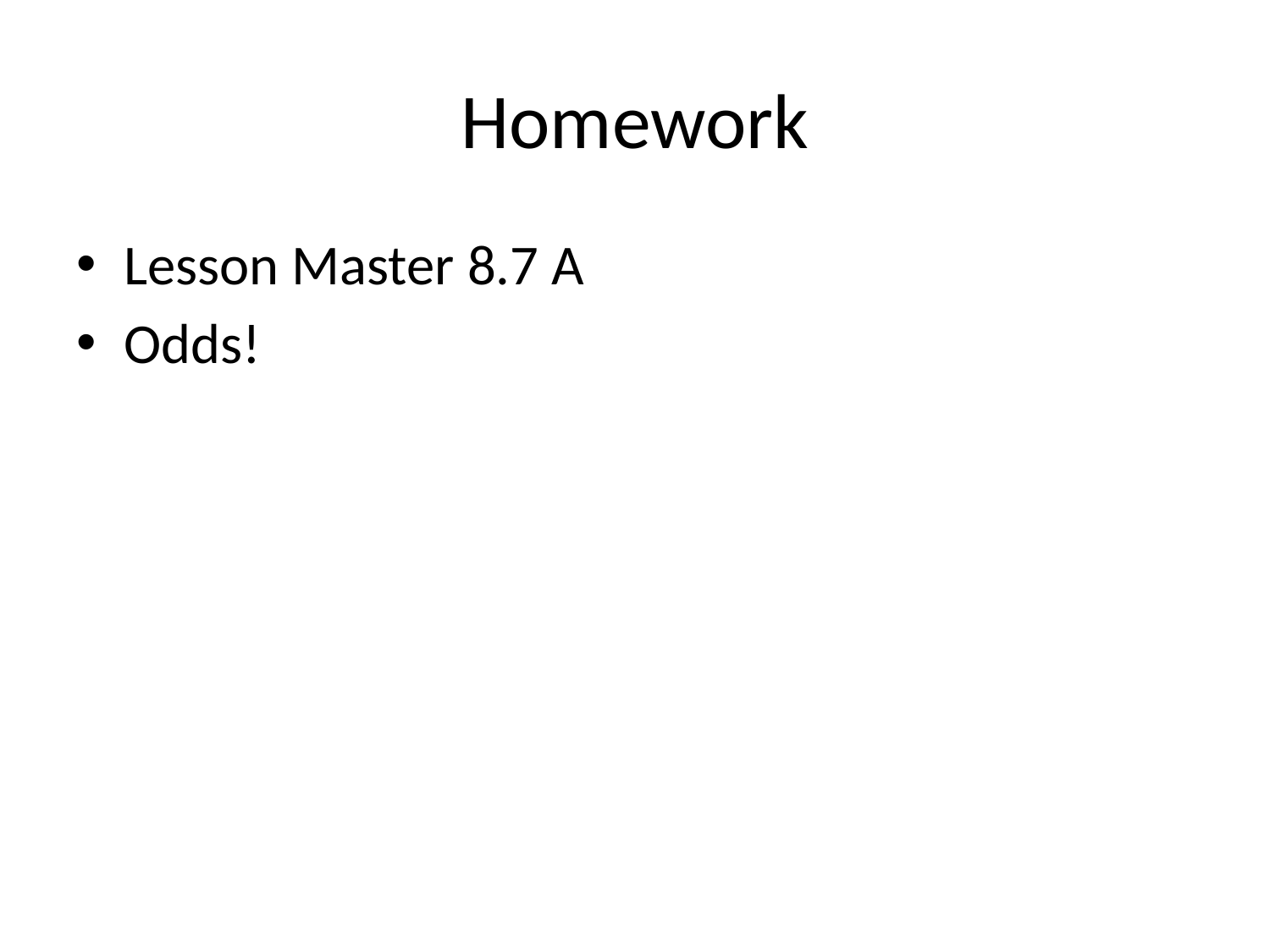

# Homework
Lesson Master 8.7 A
Odds!